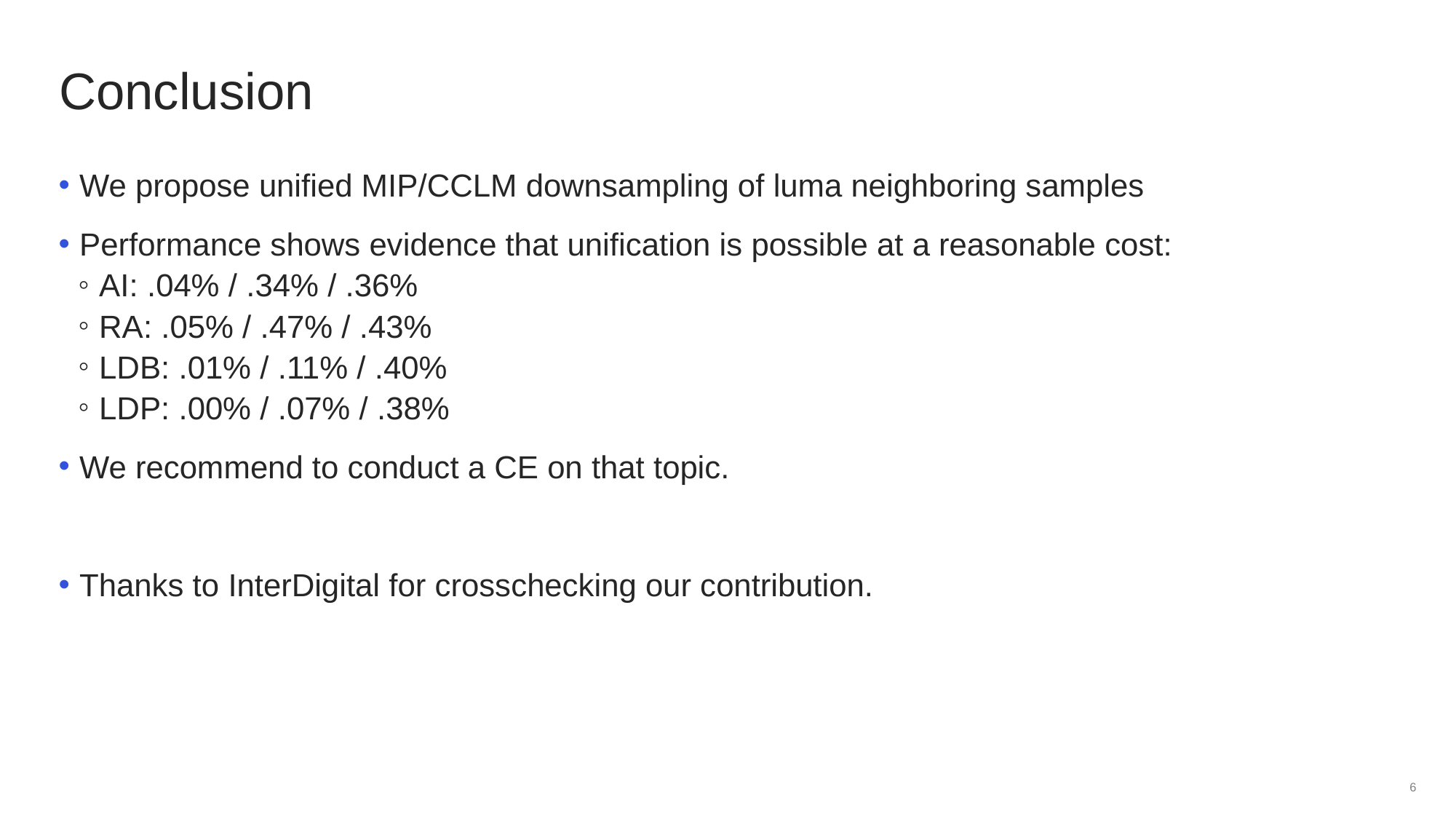

# Conclusion
We propose unified MIP/CCLM downsampling of luma neighboring samples
Performance shows evidence that unification is possible at a reasonable cost:
AI: .04% / .34% / .36%
RA: .05% / .47% / .43%
LDB: .01% / .11% / .40%
LDP: .00% / .07% / .38%
We recommend to conduct a CE on that topic.

Thanks to InterDigital for crosschecking our contribution.